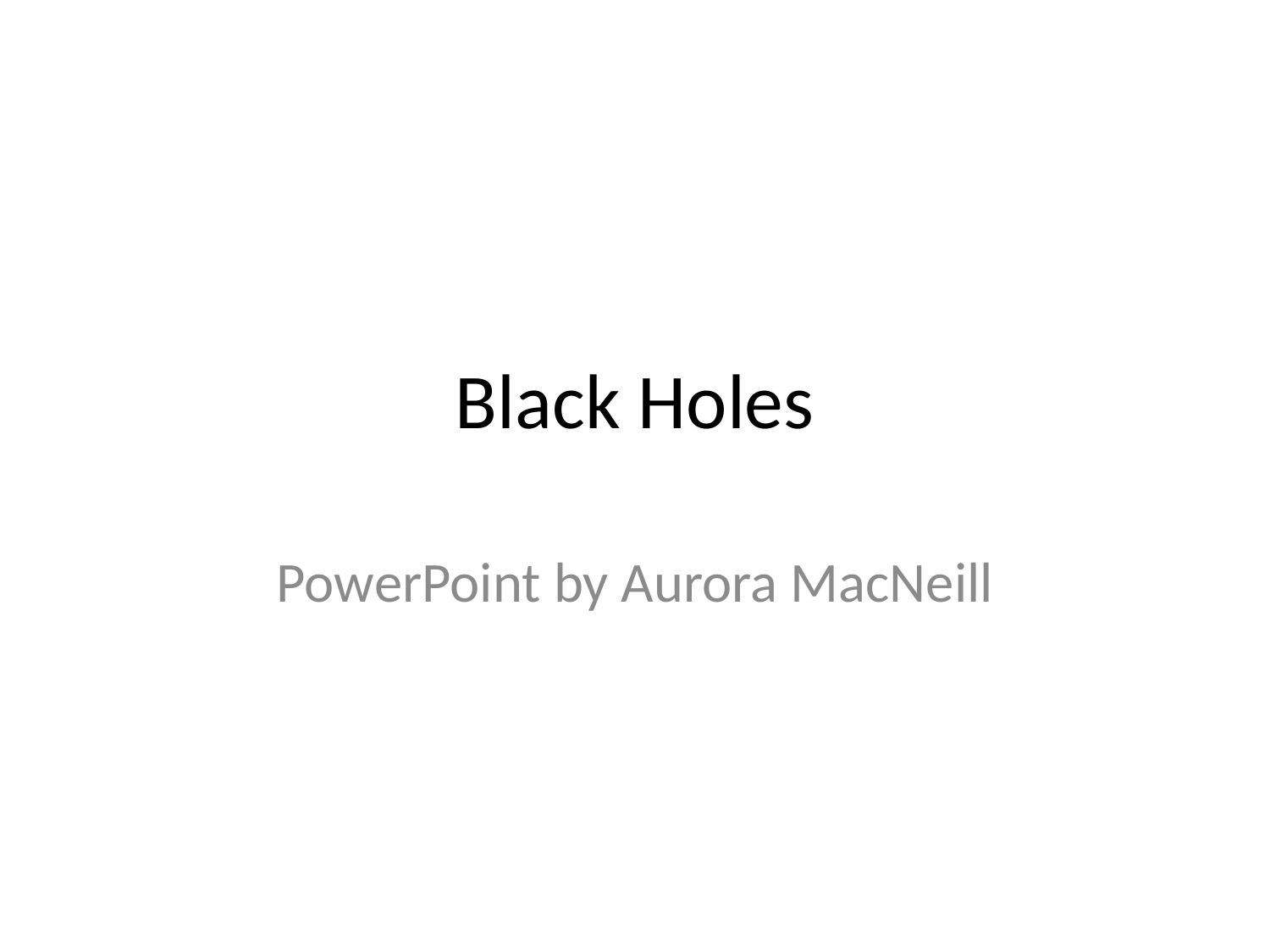

# Black Holes
PowerPoint by Aurora MacNeill